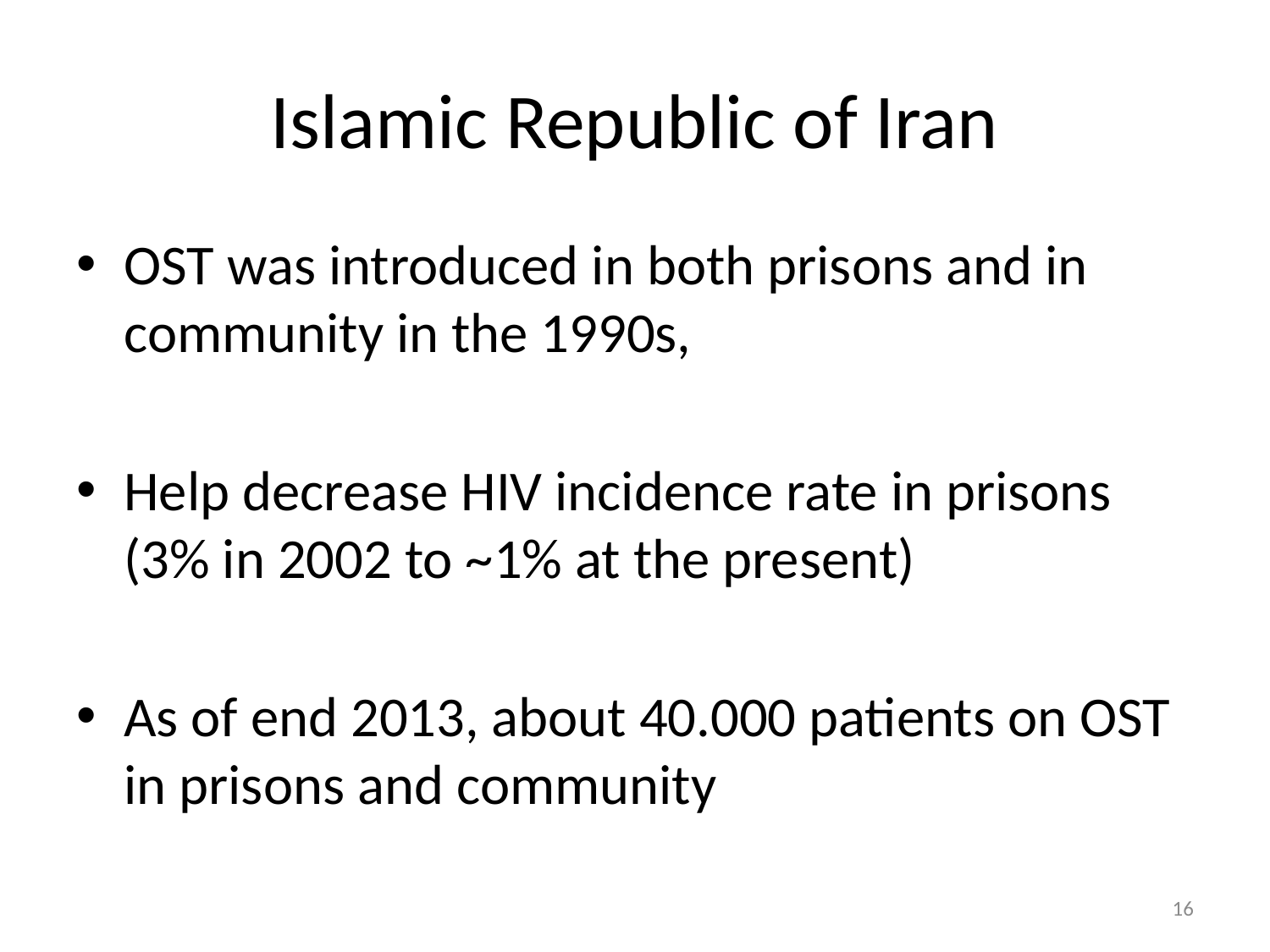

# Islamic Republic of Iran
OST was introduced in both prisons and in community in the 1990s,

Help decrease HIV incidence rate in prisons (3% in 2002 to ~1% at the present)

As of end 2013, about 40.000 patients on OST in prisons and community

16